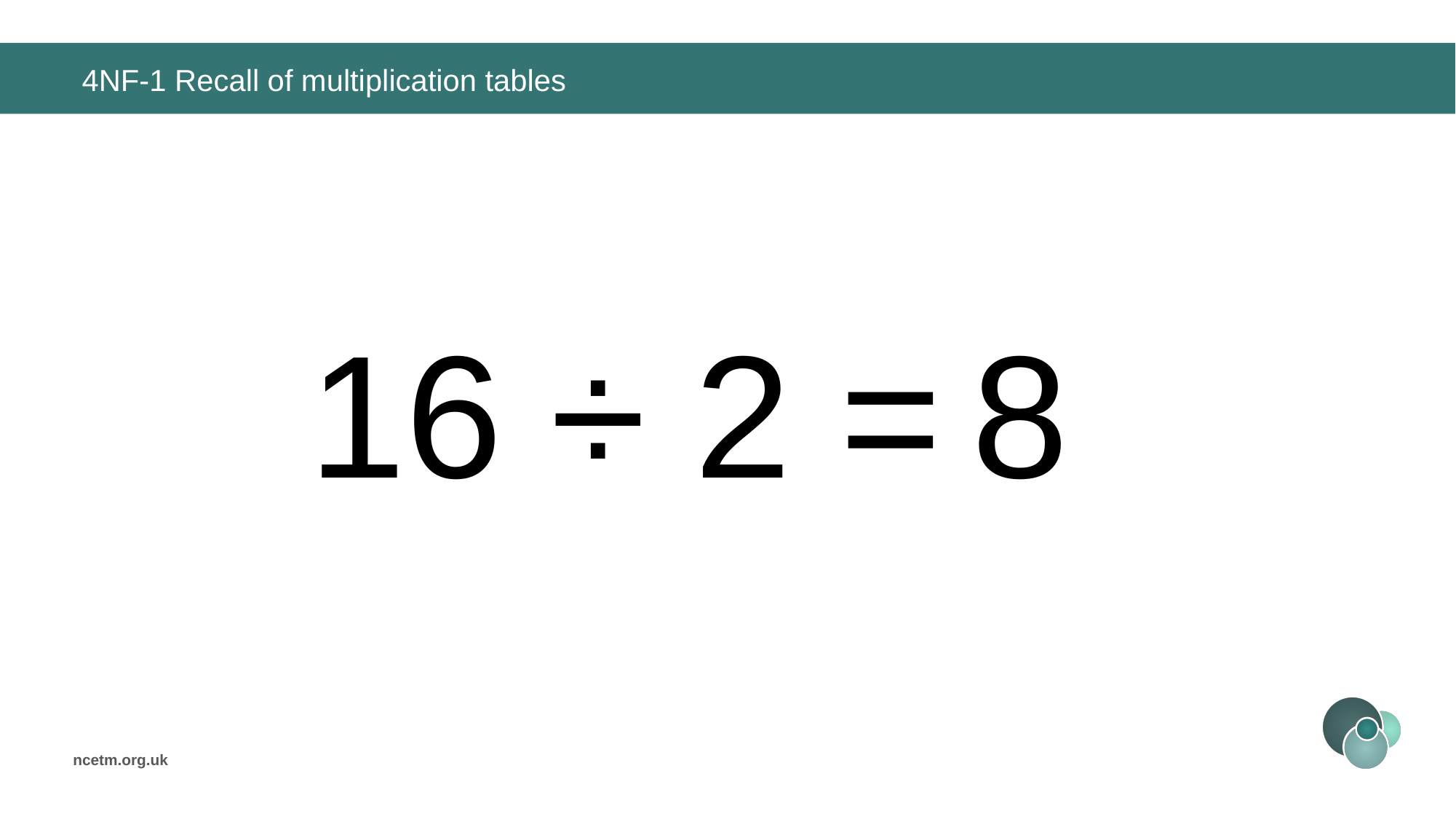

# 4NF-1 Recall of multiplication tables
16 ÷ 2 =
8